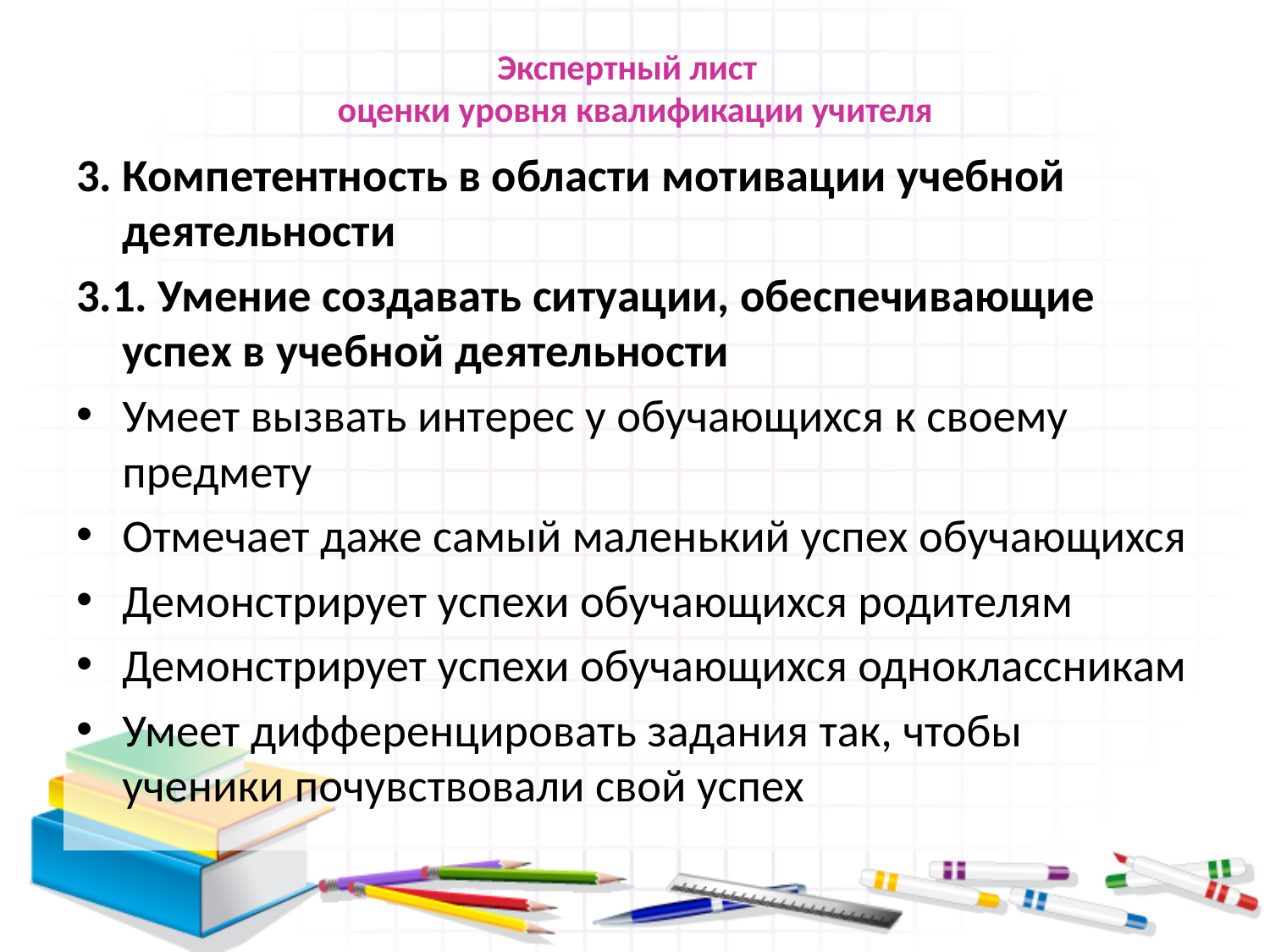

# Экспертный лист оценки уровня квалификации учителя
3. Компетентность в области мотивации учебной деятельности
3.1. Умение создавать ситуации, обеспечивающие успех в учебной деятельности
Умеет вызвать интерес у обучающихся к своему предмету
Отмечает даже самый маленький успех обучающихся
Демонстрирует успехи обучающихся родителям
Демонстрирует успехи обучающихся одноклассникам
Умеет дифференцировать задания так, чтобы ученики почувствовали свой успех